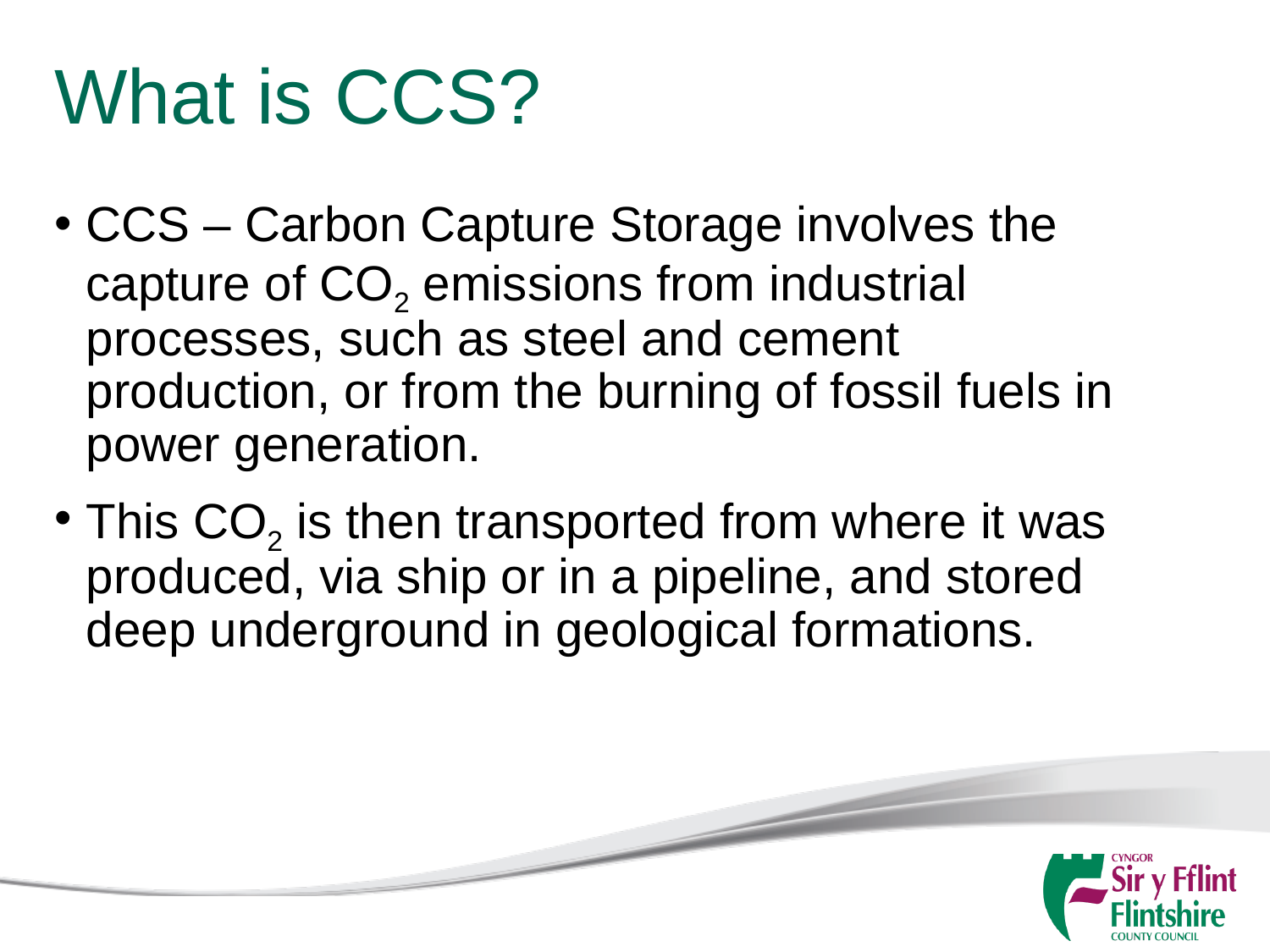

# What is CCS?
CCS – Carbon Capture Storage involves the capture of CO2 emissions from industrial processes, such as steel and cement production, or from the burning of fossil fuels in power generation.
This CO2 is then transported from where it was produced, via ship or in a pipeline, and stored deep underground in geological formations.